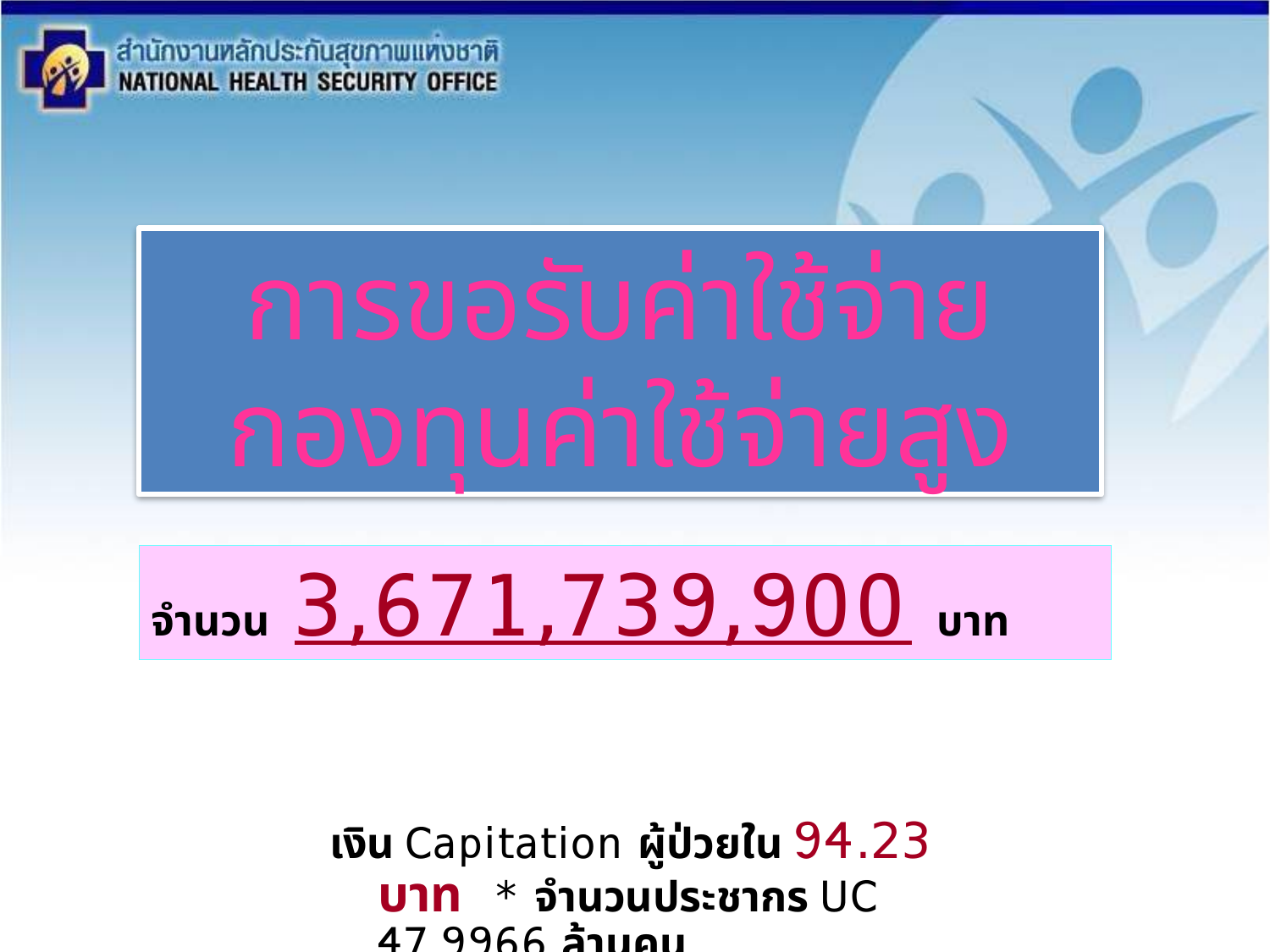

การขอรับค่าใช้จ่ายกองทุนค่าใช้จ่ายสูง
#
จำนวน  3,671,739,900  บาท
เงิน Capitation ผู้ป่วยใน 94.23 บาท   * จำนวนประชากร UC 47.9966 ล้านคน